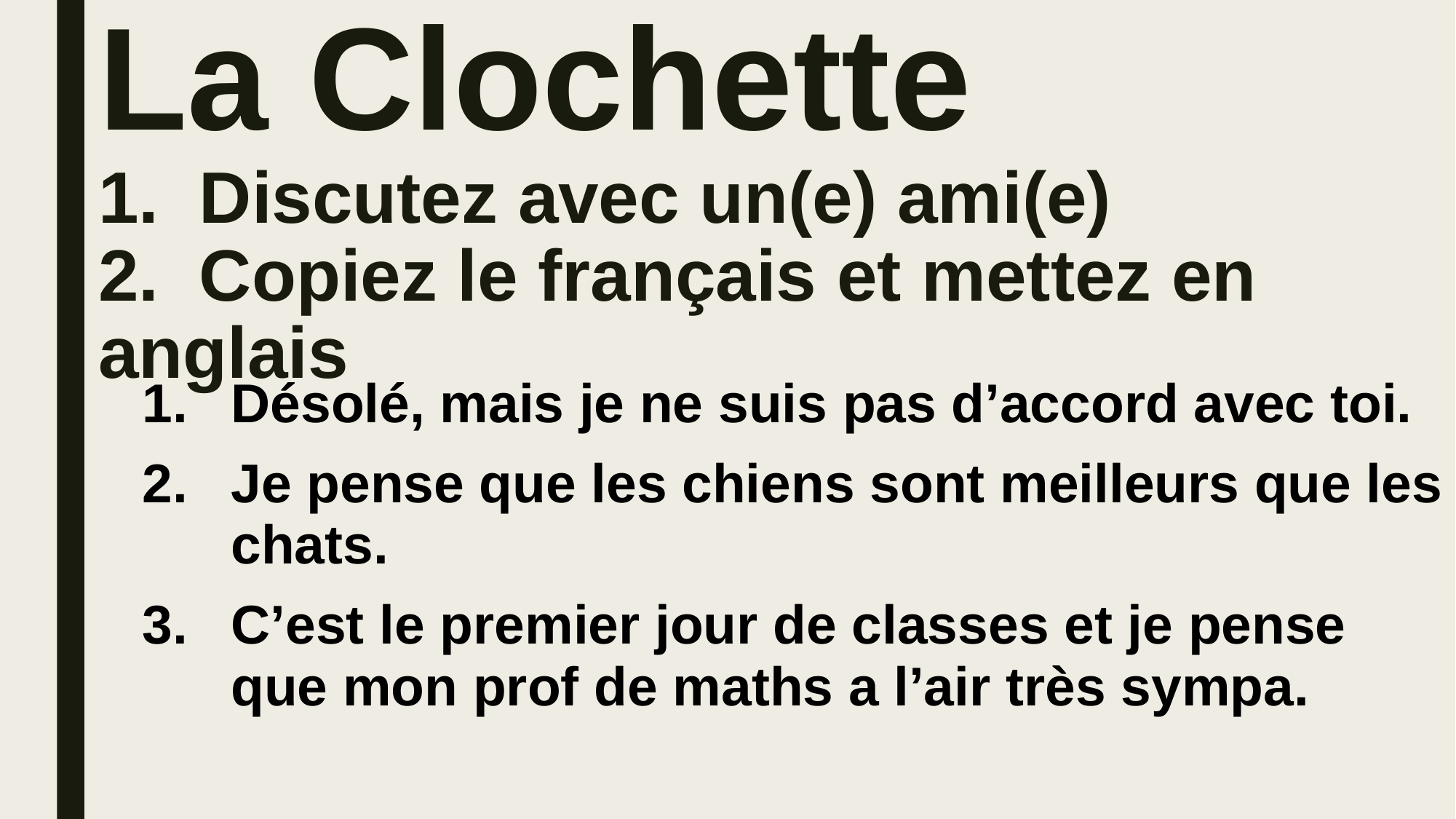

# La Clochette 1.  Discutez avec un(e) ami(e) 2.  Copiez le français et mettez en anglais
Désolé, mais je ne suis pas d’accord avec toi.
Je pense que les chiens sont meilleurs que les chats.
C’est le premier jour de classes et je pense que mon prof de maths a l’air très sympa.